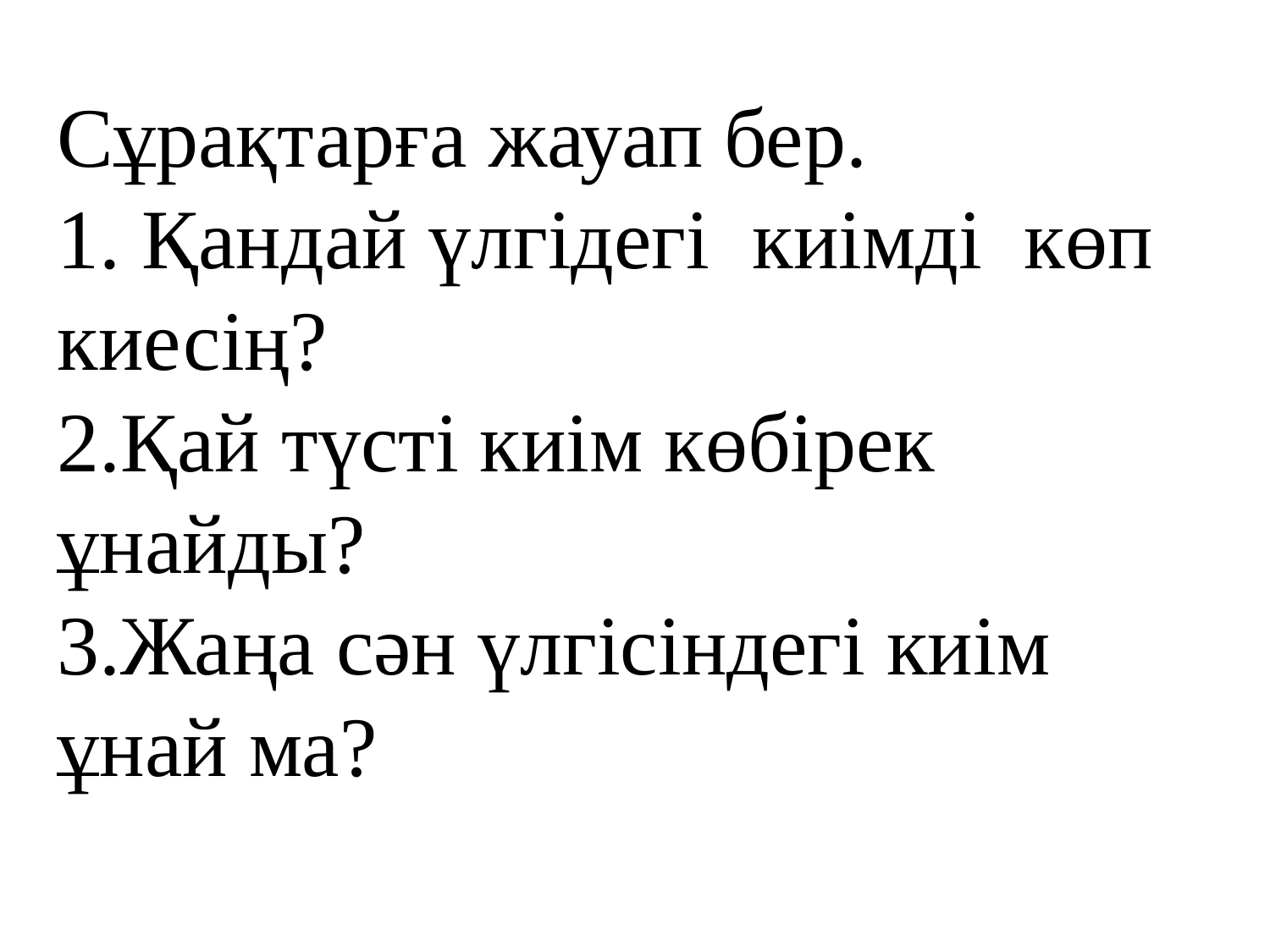

Сұрақтарға жауап бер.
1. Қандай үлгідегі  киімді  көп киесің?
2.Қай түсті киім көбірек ұнайды?
3.Жаңа сән үлгісіндегі киім ұнай ма?